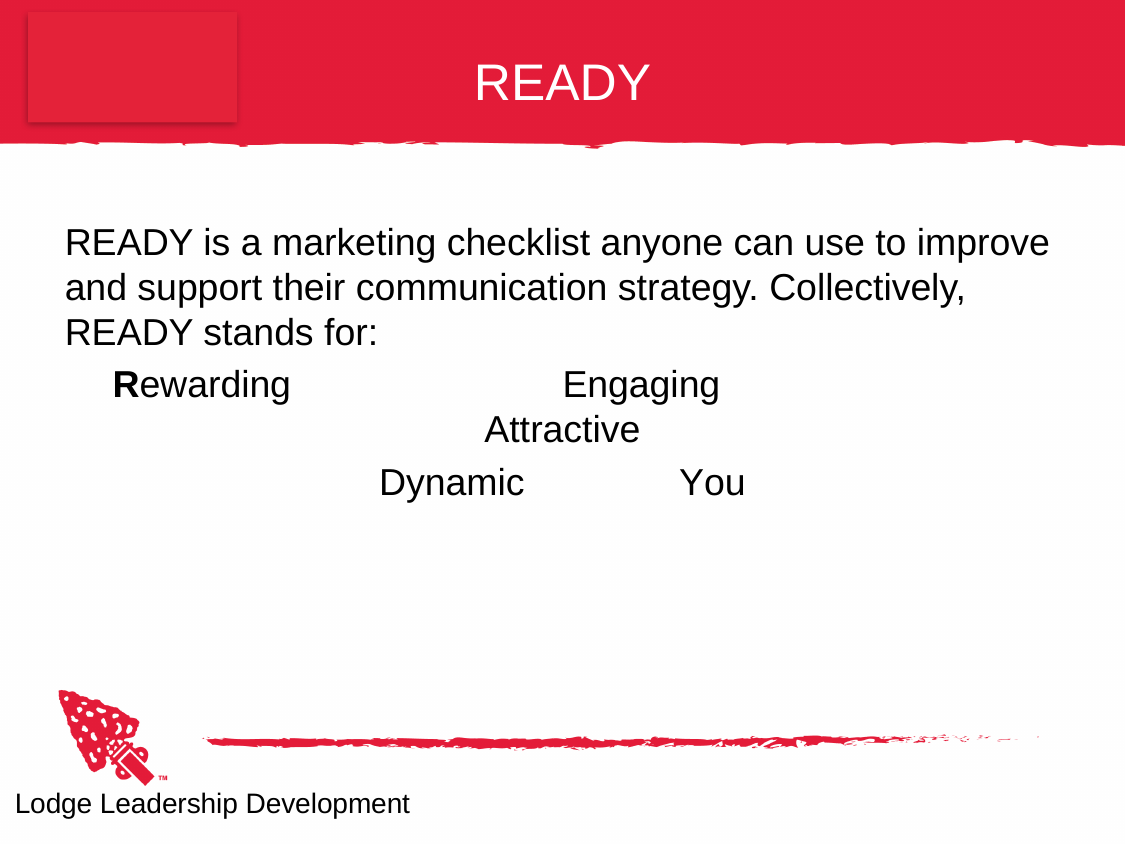

# READY
READY is a marketing checklist anyone can use to improve and support their communication strategy. Collectively, READY stands for:
Rewarding		Engaging		Attractive
Dynamic		You
Lodge Leadership Development